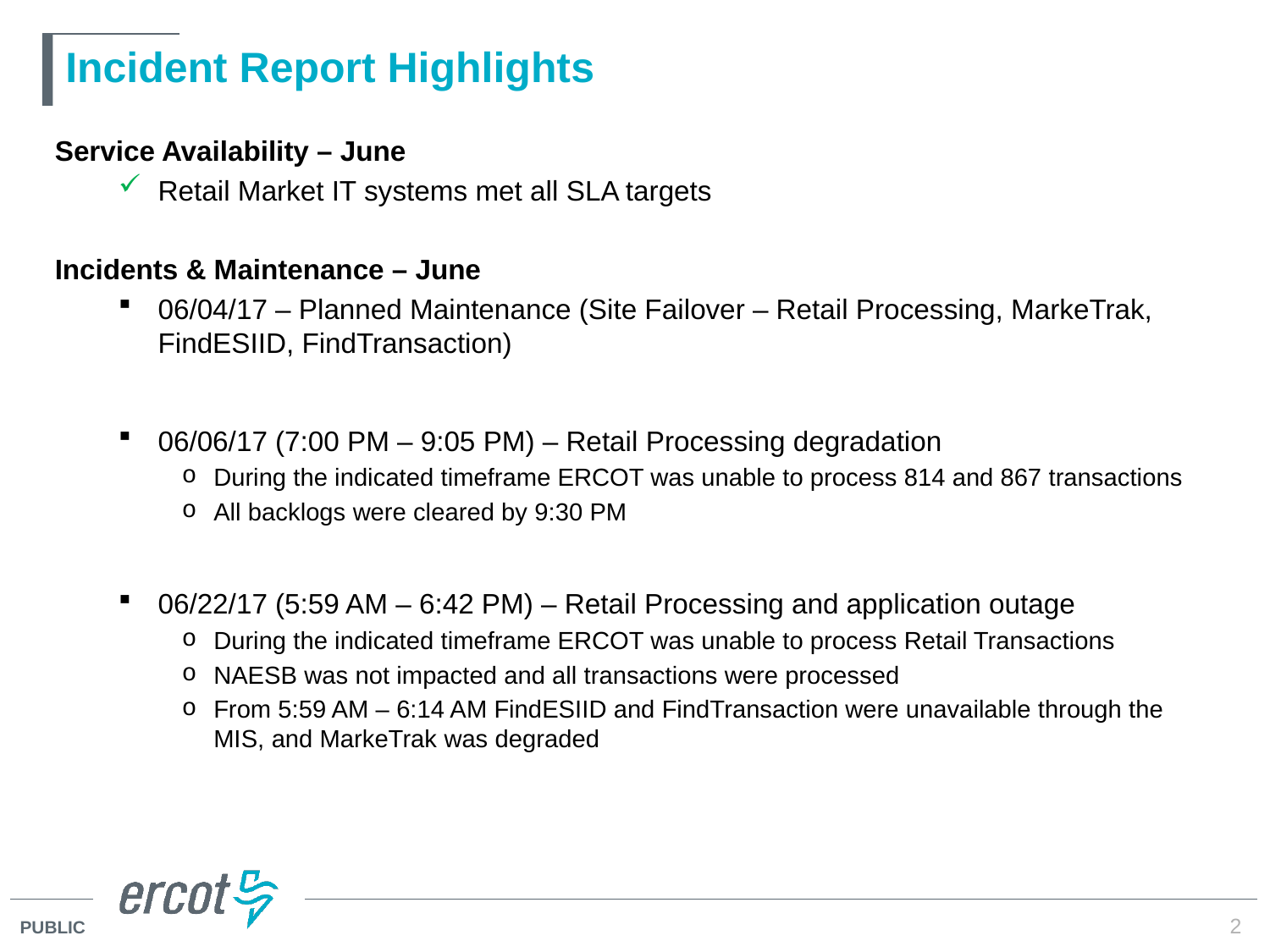

# Incident Report Highlights
Service Availability – June
Retail Market IT systems met all SLA targets

Incidents & Maintenance – June
06/04/17 – Planned Maintenance (Site Failover – Retail Processing, MarkeTrak, FindESIID, FindTransaction)

06/06/17 (7:00 PM – 9:05 PM) – Retail Processing degradation
During the indicated timeframe ERCOT was unable to process 814 and 867 transactions
All backlogs were cleared by 9:30 PM

06/22/17 (5:59 AM – 6:42 PM) – Retail Processing and application outage
During the indicated timeframe ERCOT was unable to process Retail Transactions
NAESB was not impacted and all transactions were processed
From 5:59 AM – 6:14 AM FindESIID and FindTransaction were unavailable through the MIS, and MarkeTrak was degraded

2